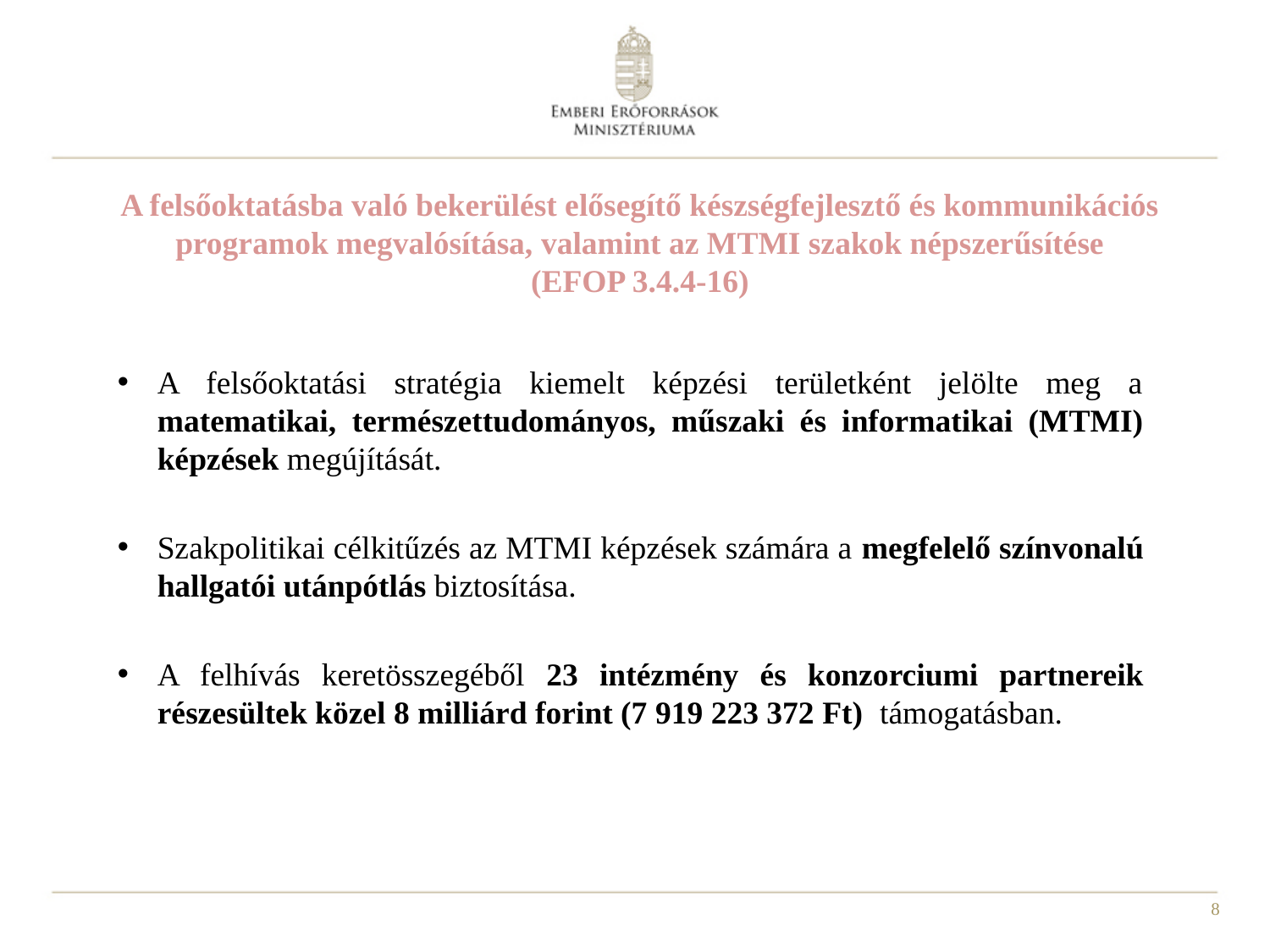

# A felsőoktatásba való bekerülést elősegítő készségfejlesztő és kommunikációs programok megvalósítása, valamint az MTMI szakok népszerűsítése (EFOP 3.4.4-16)
A felsőoktatási stratégia kiemelt képzési területként jelölte meg a matematikai, természettudományos, műszaki és informatikai (MTMI) képzések megújítását.

Szakpolitikai célkitűzés az MTMI képzések számára a megfelelő színvonalú hallgatói utánpótlás biztosítása.

A felhívás keretösszegéből 23 intézmény és konzorciumi partnereik részesültek közel 8 milliárd forint (7 919 223 372 Ft)  támogatásban.